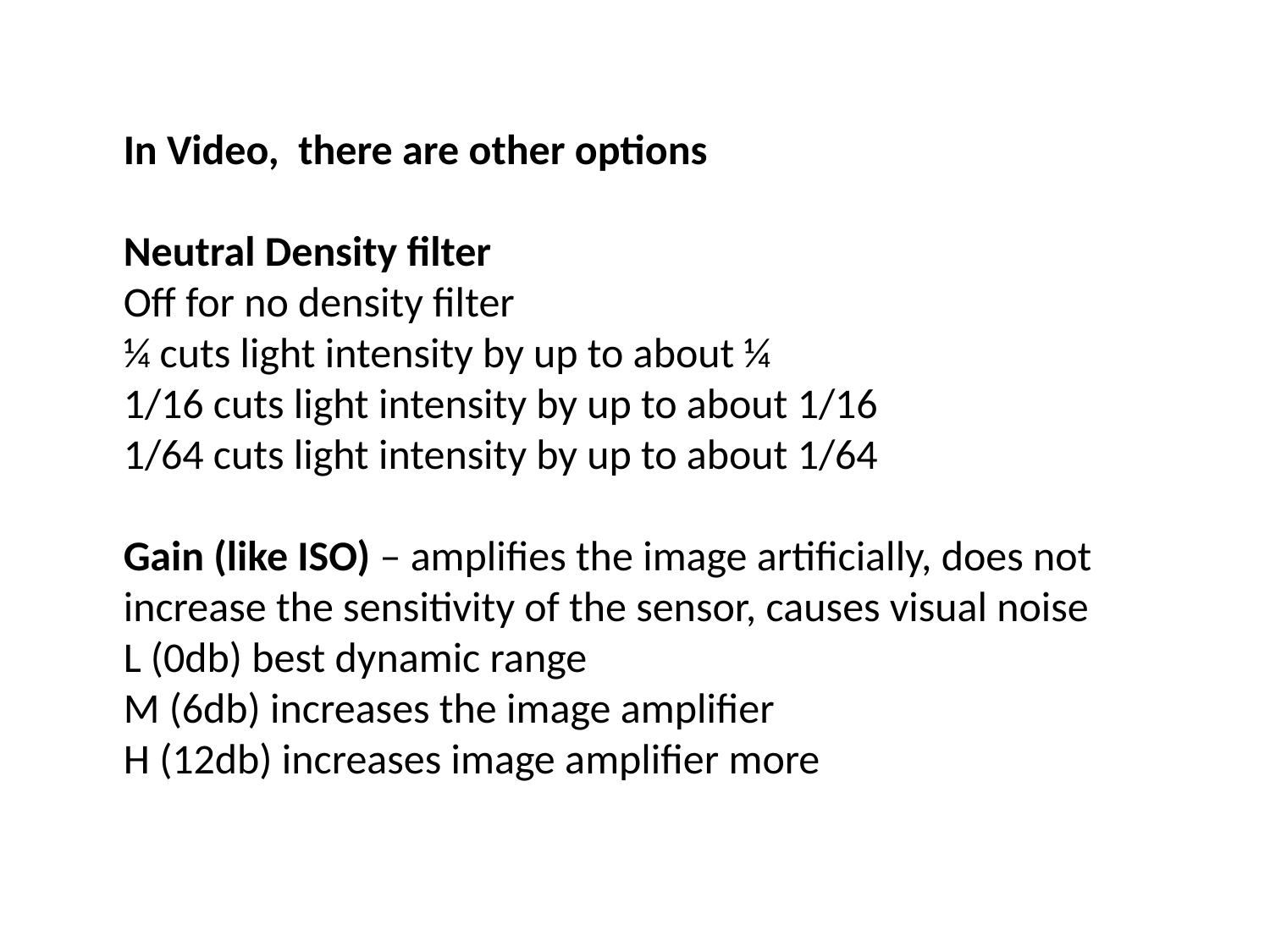

In Video,  there are other options

Neutral Density filter
Off for no density filter
¼ cuts light intensity by up to about ¼
1/16 cuts light intensity by up to about 1/16
1/64 cuts light intensity by up to about 1/64

Gain (like ISO) – amplifies the image artificially, does not increase the sensitivity of the sensor, causes visual noise
L (0db) best dynamic range
M (6db) increases the image amplifier
H (12db) increases image amplifier more